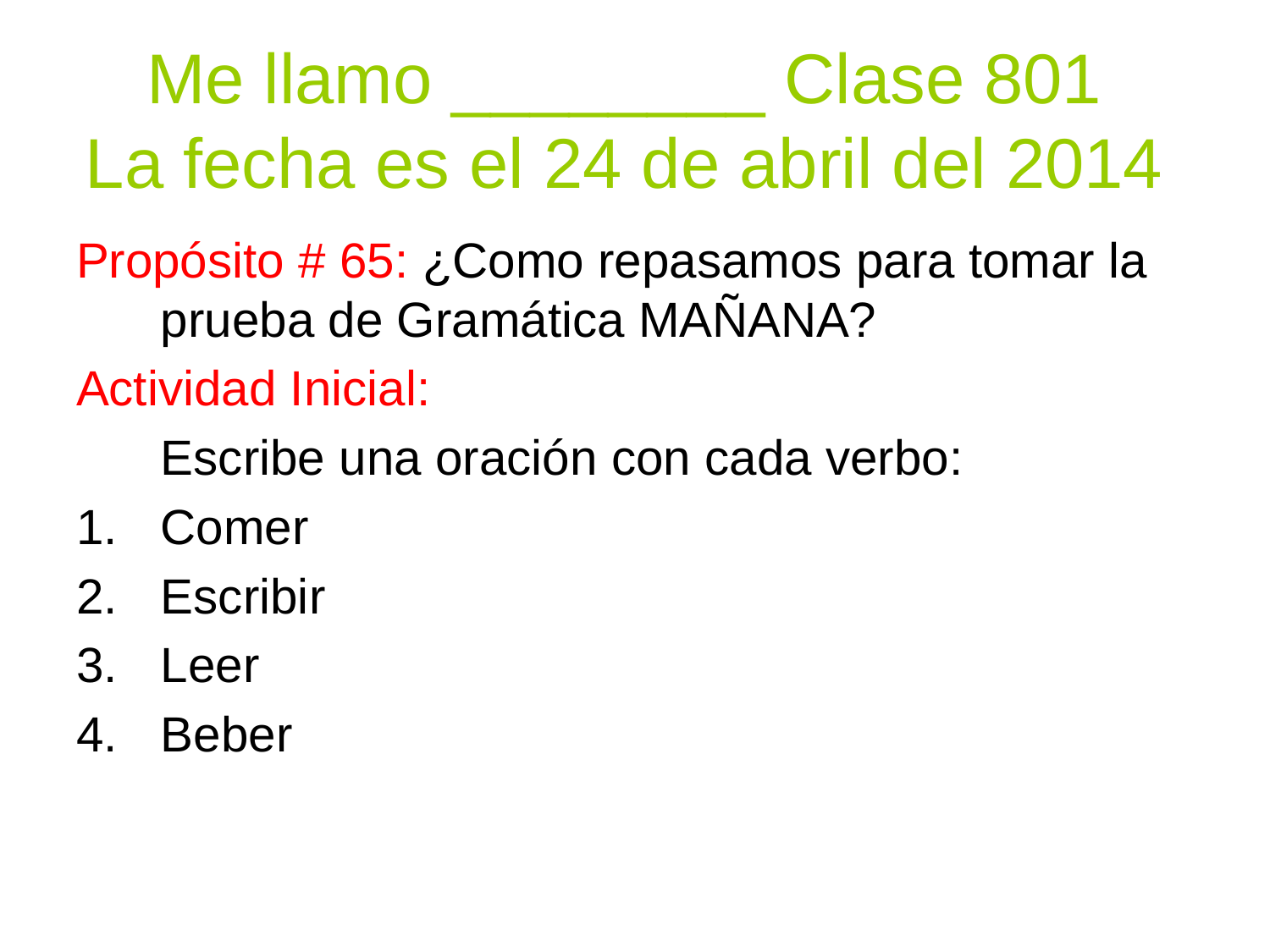

# Me llamo ________ Clase 801 La fecha es el 24 de abril del 2014
Propósito # 65: ¿Como repasamos para tomar la prueba de Gramática MAÑANA?
Actividad Inicial:
	Escribe una oración con cada verbo:
Comer
Escribir
Leer
Beber